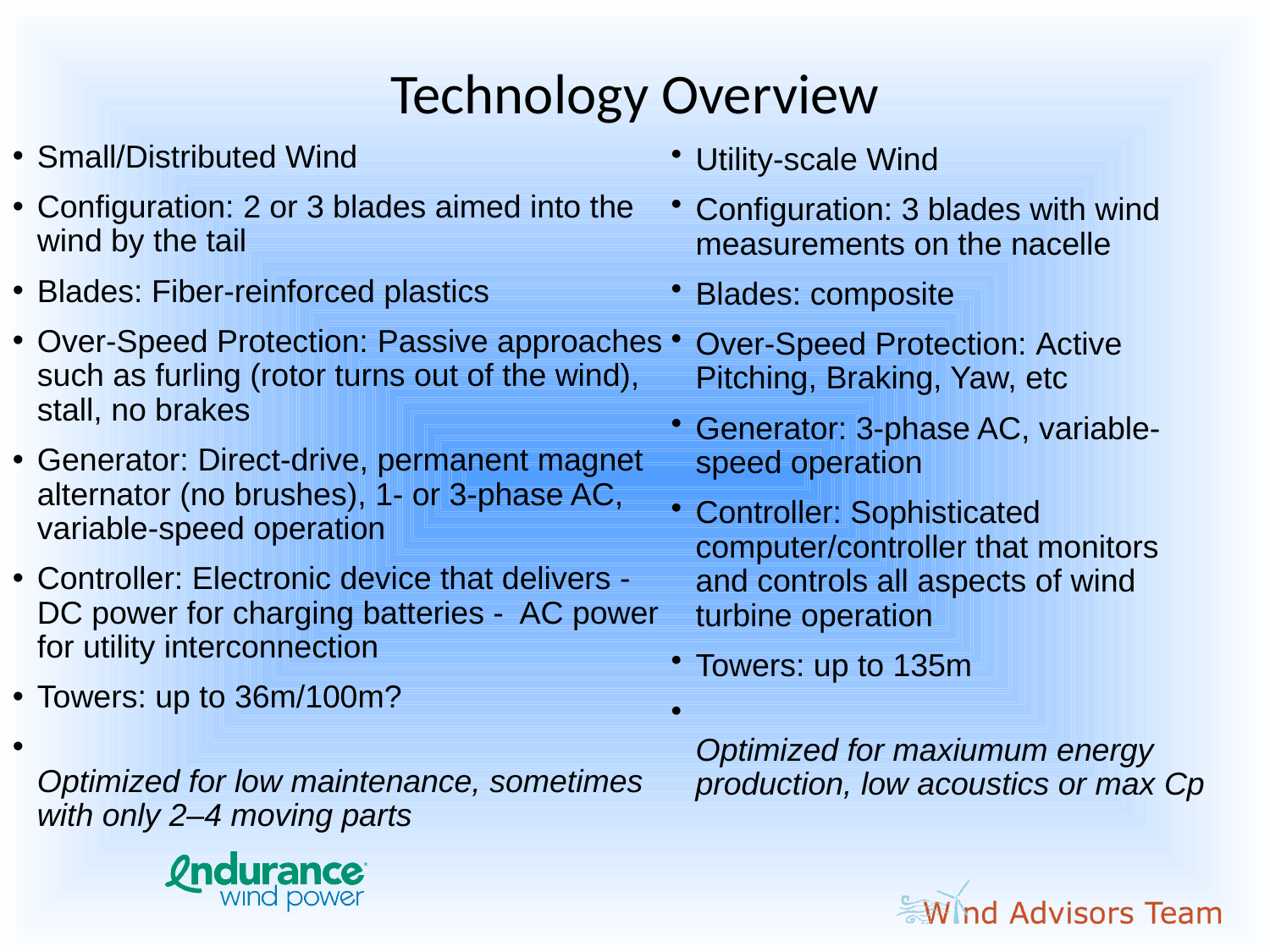

# Technology Overview
Small/Distributed Wind
Configuration: 2 or 3 blades aimed into the wind by the tail
Blades: Fiber-reinforced plastics
Over-Speed Protection: Passive approaches such as furling (rotor turns out of the wind), stall, no brakes
Generator: Direct-drive, permanent magnet alternator (no brushes), 1- or 3-phase AC, variable-speed operation
Controller: Electronic device that delivers -  DC power for charging batteries -  AC power for utility interconnection
Towers: up to 36m/100m?
Optimized for low maintenance, sometimes with only 2–4 moving parts
Utility-scale Wind
Configuration: 3 blades with wind measurements on the nacelle
Blades: composite
Over-Speed Protection: Active Pitching, Braking, Yaw, etc
Generator: 3-phase AC, variable- speed operation
Controller: Sophisticated computer/controller that monitors and controls all aspects of wind turbine operation
Towers: up to 135m
Optimized for maxiumum energy production, low acoustics or max Cp